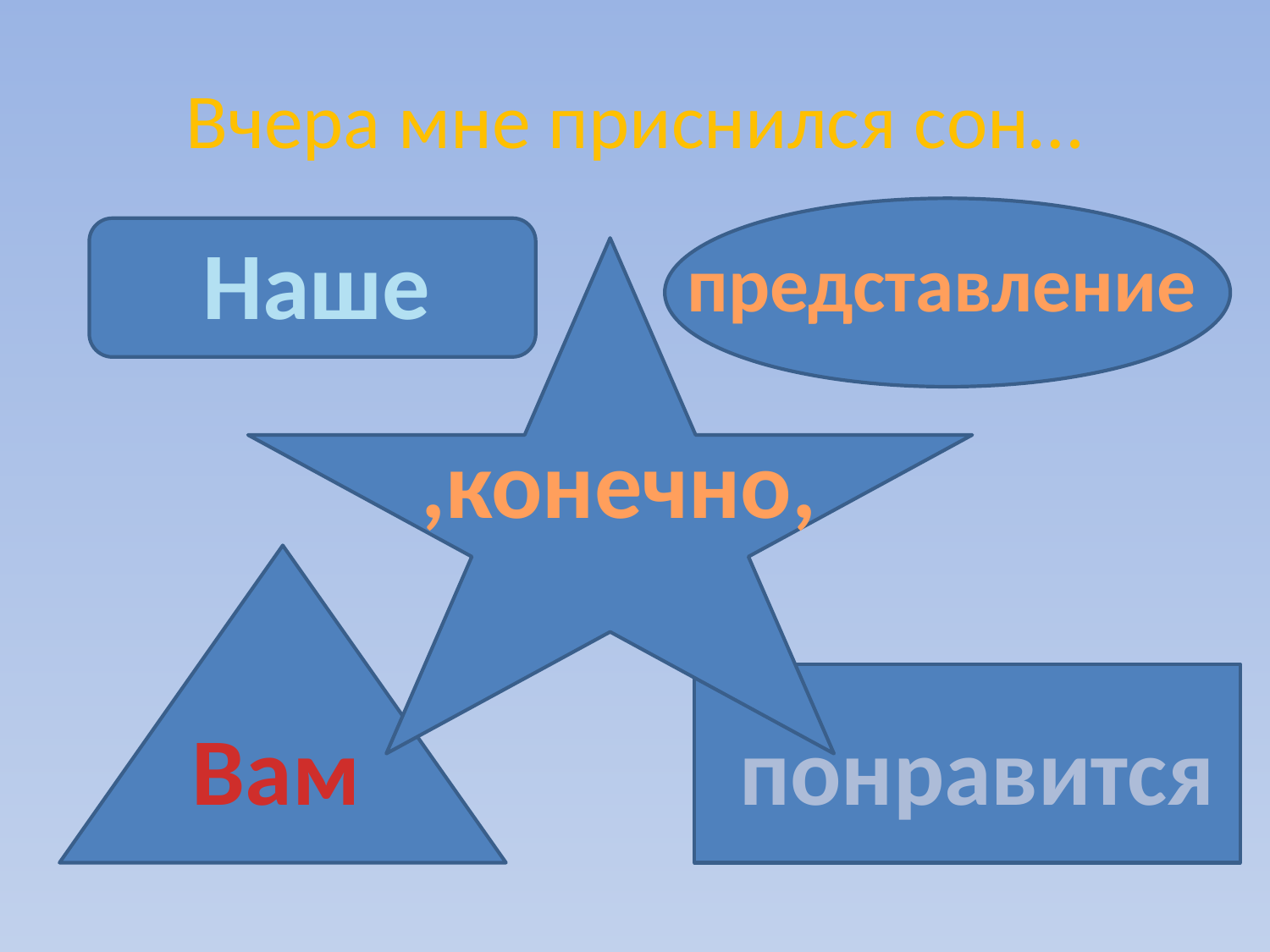

# Вчера мне приснился сон…

Наше
представление

,конечно,

Вам
понравится